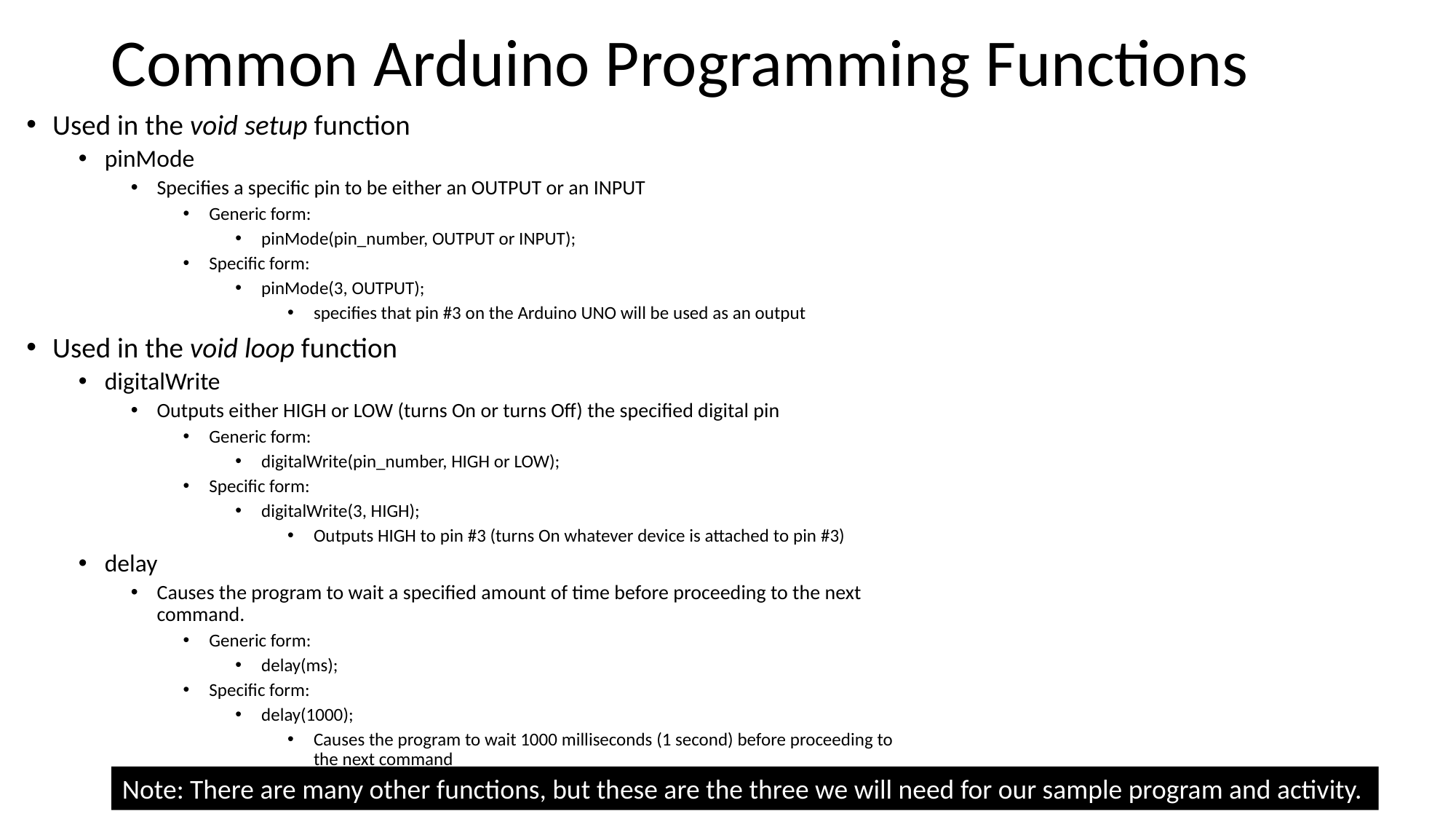

# Common Arduino Programming Functions
Used in the void setup function
pinMode
Specifies a specific pin to be either an OUTPUT or an INPUT
Generic form:
pinMode(pin_number, OUTPUT or INPUT);
Specific form:
pinMode(3, OUTPUT);
specifies that pin #3 on the Arduino UNO will be used as an output
Used in the void loop function
digitalWrite
Outputs either HIGH or LOW (turns On or turns Off) the specified digital pin
Generic form:
digitalWrite(pin_number, HIGH or LOW);
Specific form:
digitalWrite(3, HIGH);
Outputs HIGH to pin #3 (turns On whatever device is attached to pin #3)
delay
Causes the program to wait a specified amount of time before proceeding to the next command.
Generic form:
delay(ms);
Specific form:
delay(1000);
Causes the program to wait 1000 milliseconds (1 second) before proceeding to the next command
Note: There are many other functions, but these are the three we will need for our sample program and activity.